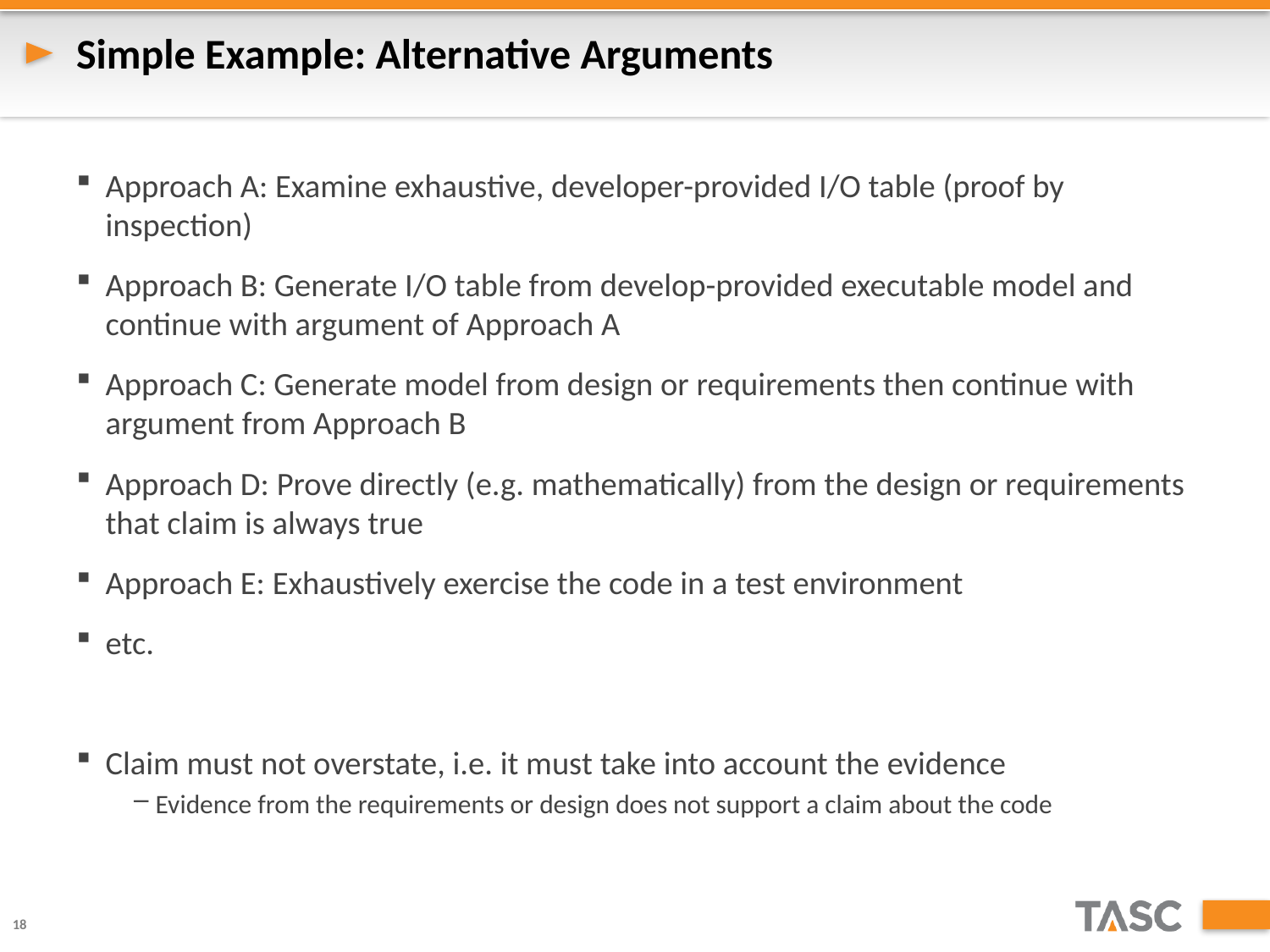

# Simple Example: Alternative Arguments
Approach A: Examine exhaustive, developer-provided I/O table (proof by inspection)
Approach B: Generate I/O table from develop-provided executable model and continue with argument of Approach A
Approach C: Generate model from design or requirements then continue with argument from Approach B
Approach D: Prove directly (e.g. mathematically) from the design or requirements that claim is always true
Approach E: Exhaustively exercise the code in a test environment
etc.

Claim must not overstate, i.e. it must take into account the evidence
Evidence from the requirements or design does not support a claim about the code
18